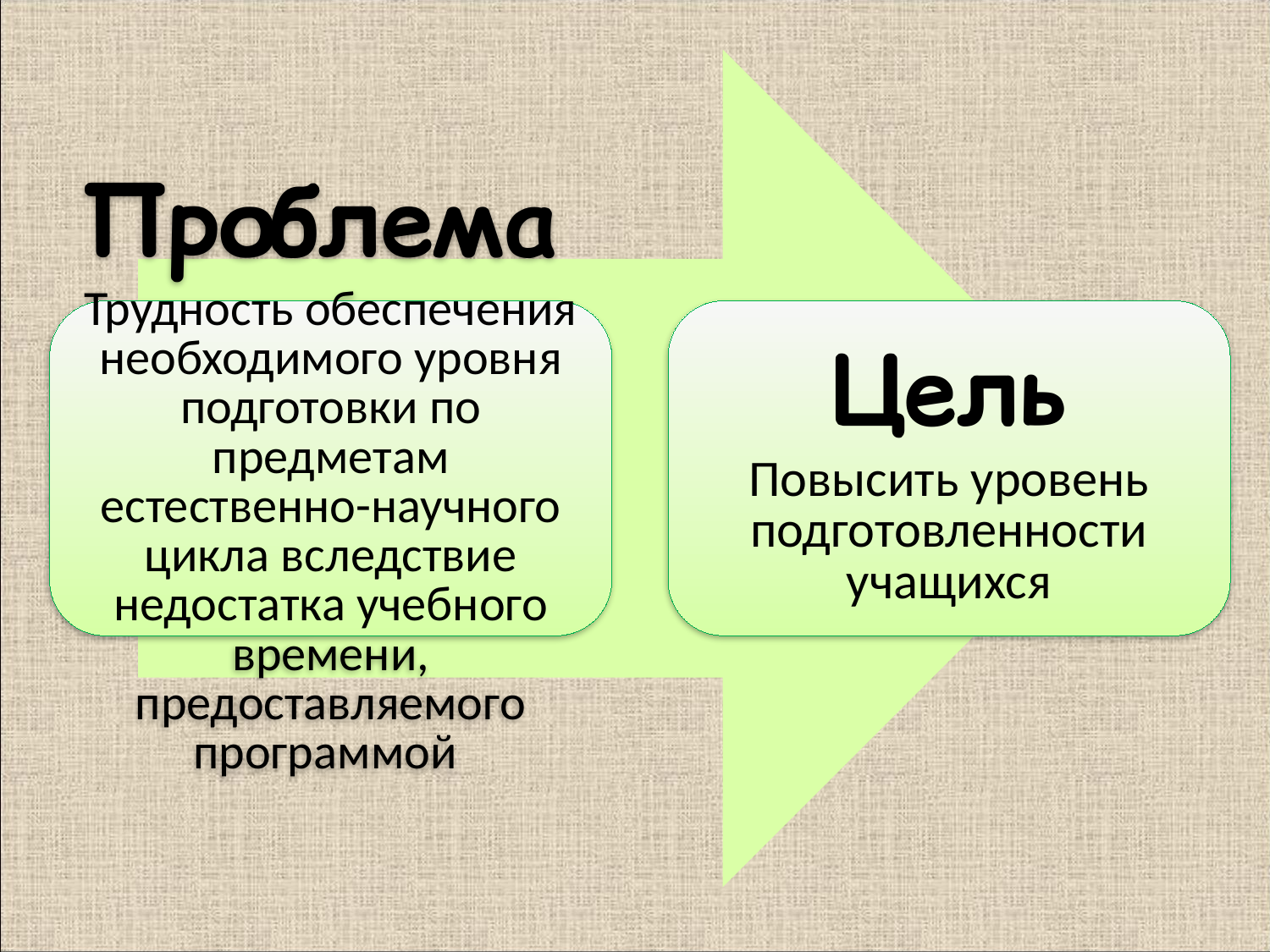

Проблема
Трудность обеспечения необходимого уровня подготовки по предметам естественно-научного цикла вследствие недостатка учебного времени, предоставляемого программой
Цель
Повысить уровень подготовленности учащихся